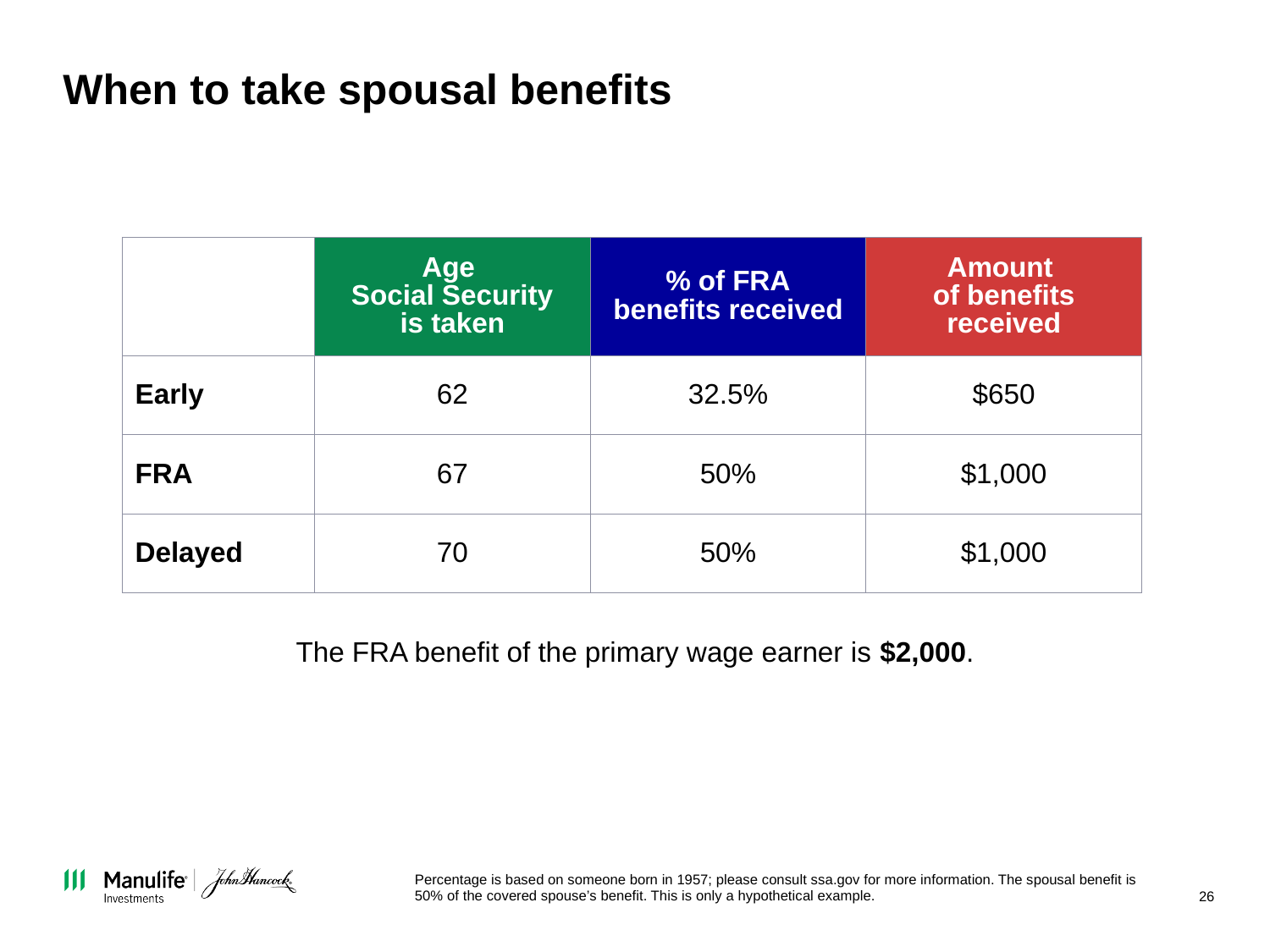

# When to take spousal benefits
|  | Age Social Security is taken | % of FRA benefits received | Amount of benefits received |
| --- | --- | --- | --- |
| Early | 62 | 32.5% | $650 |
| FRA | 67 | 50% | $1,000 |
| Delayed | 70 | 50% | $1,000 |
The FRA benefit of the primary wage earner is $2,000.
Percentage is based on someone born in 1957; please consult ssa.gov for more information. The spousal benefit is 50% of the covered spouse’s benefit. This is only a hypothetical example.
26